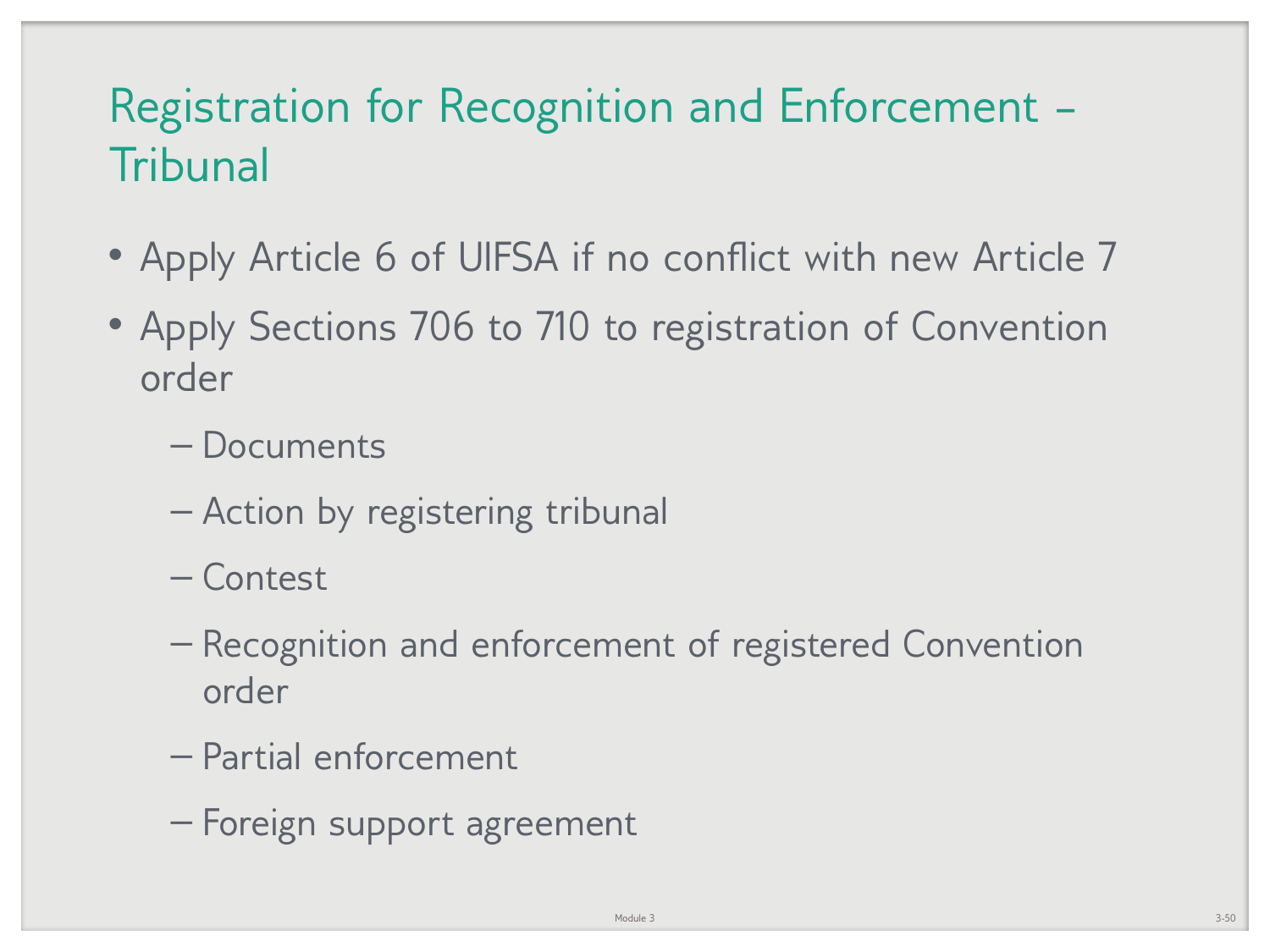

# Registration for Recognition and Enforcement – Tribunal
Apply Article 6 of UIFSA if no conflict with new Article 7
Apply Sections 706 to 710 to registration of Convention order
Documents
Action by registering tribunal
Contest
Recognition and enforcement of registered Convention order
Partial enforcement
Foreign support agreement

Module 3
3-50